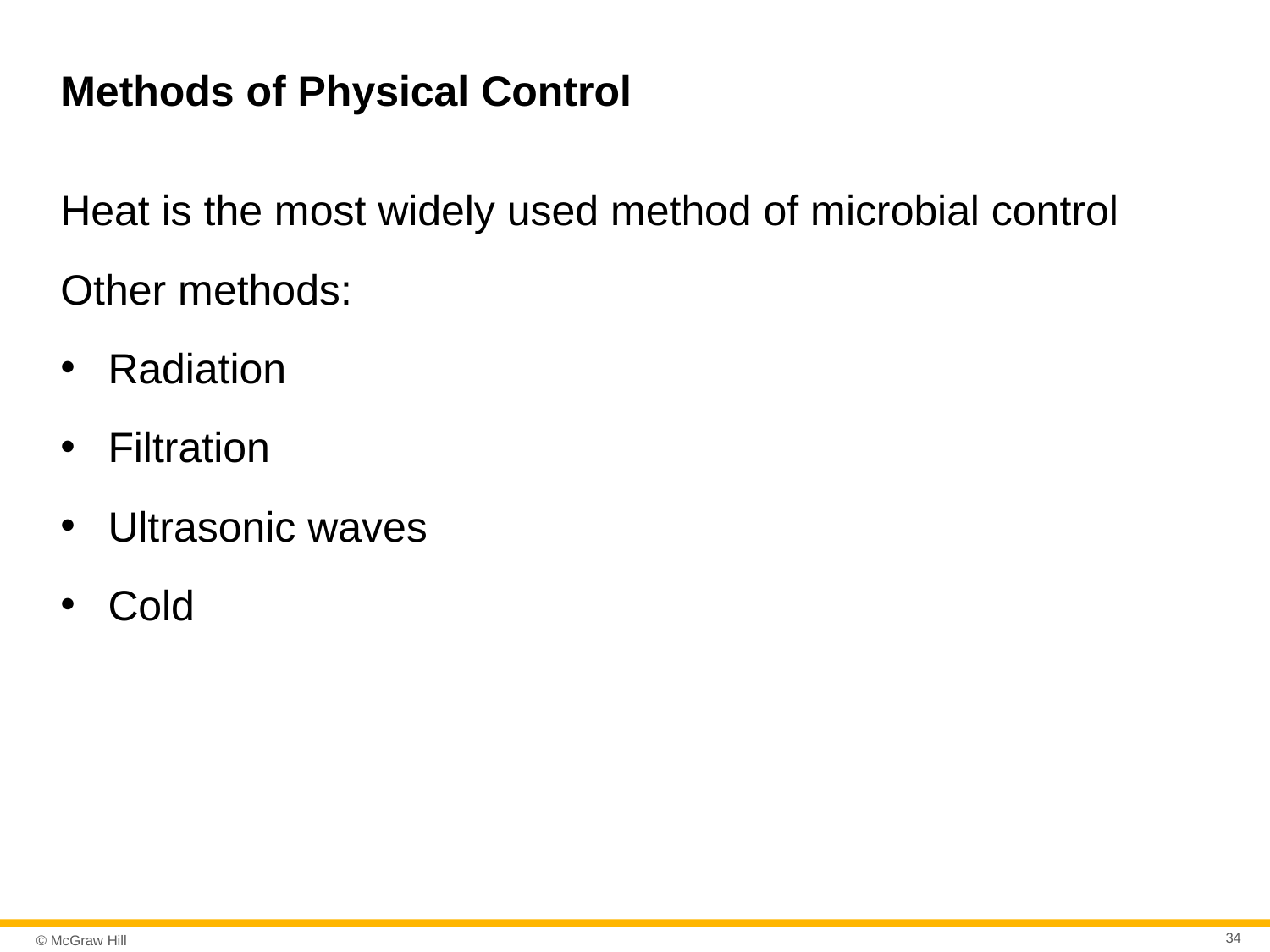

# Methods of Physical Control
Heat is the most widely used method of microbial control
Other methods:
Radiation
Filtration
Ultrasonic waves
Cold